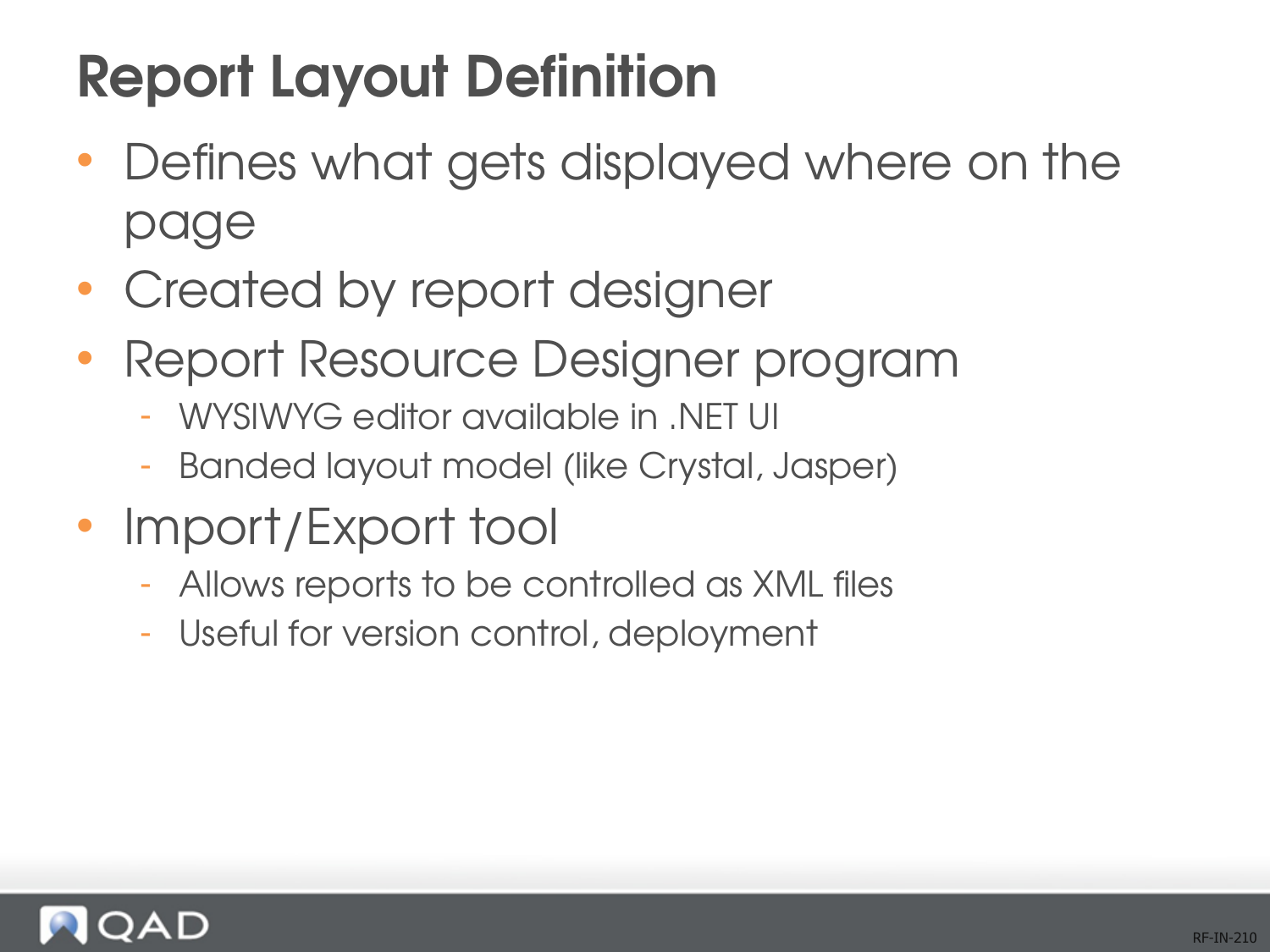

# Report Layout Definition
Defines what gets displayed where on the page
Created by report designer
Report Resource Designer program
WYSIWYG editor available in .NET UI
Banded layout model (like Crystal, Jasper)
Import/Export tool
Allows reports to be controlled as XML files
Useful for version control, deployment
RF-IN-210